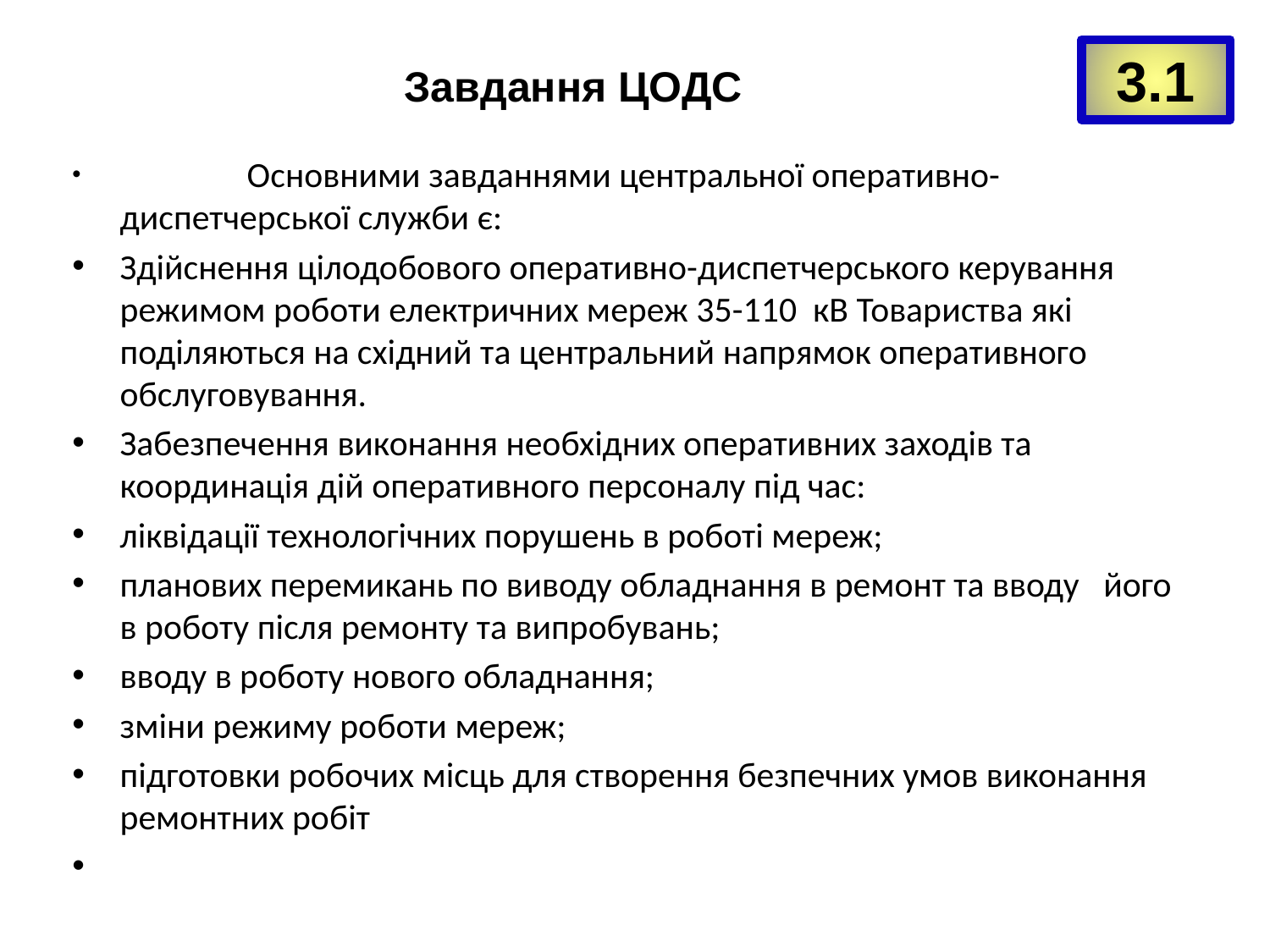

# Завдання ЦОДС
3.1
	Основними завданнями центральної оперативно-диспетчерської служби є:
Здійснення цiлодобового оперативно-диспетчерського керування режимом роботи електричних мереж 35-110  кВ Товариства які поділяються на східний та центральний напрямок оперативного обслуговування.
Забезпечення виконання необхідних оперативних заходів та координація дій оперативного персоналу під час:
ліквідації технологічних порушень в роботі мереж;
планових перемикань по виводу обладнання в ремонт та вводу   його в роботу після ремонту та випробувань;
вводу в роботу нового обладнання;
зміни режиму роботи мереж;
підготовки робочих місць для створення безпечних умов виконання ремонтних робіт